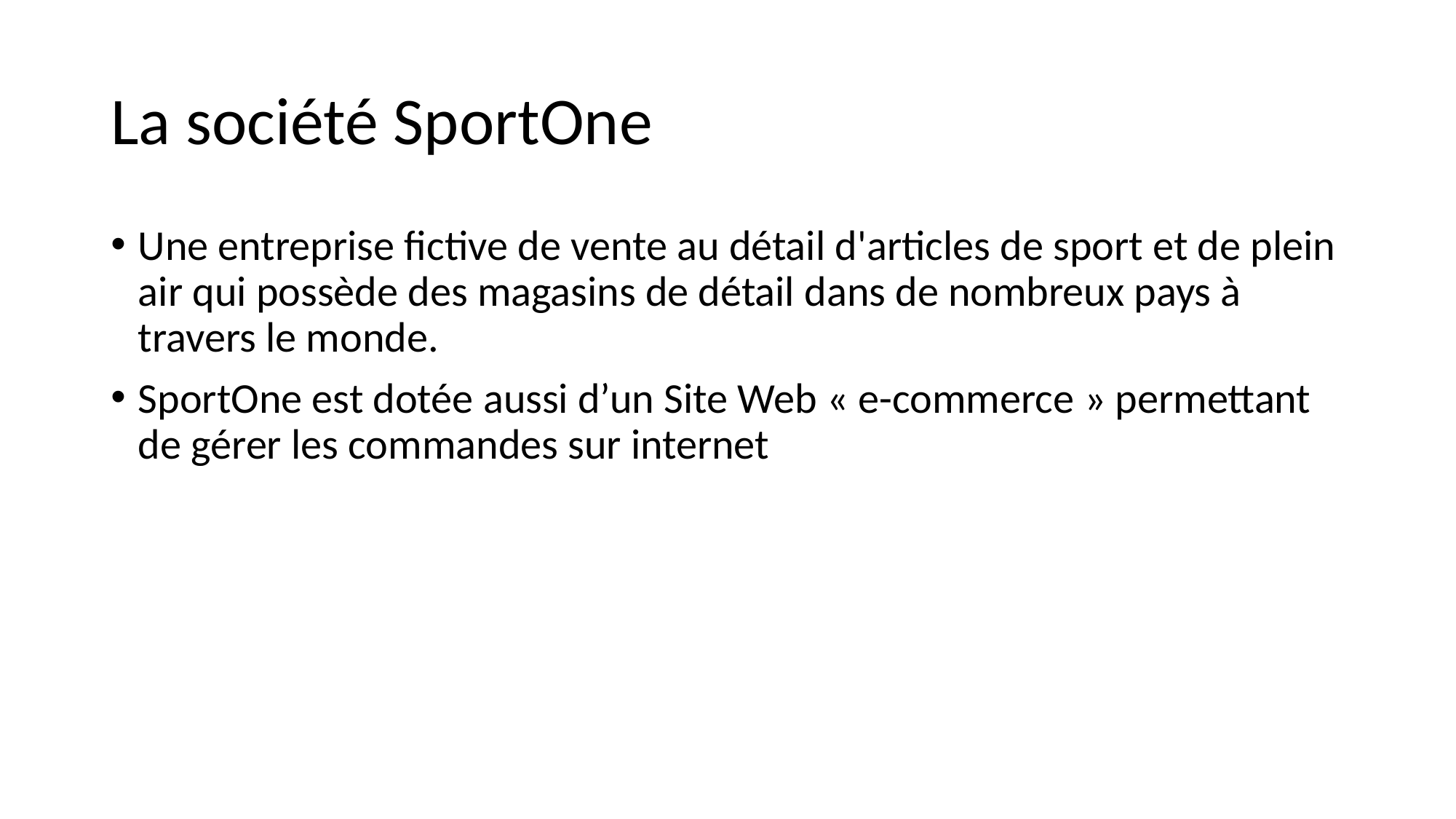

# La société SportOne
Une entreprise fictive de vente au détail d'articles de sport et de plein air qui possède des magasins de détail dans de nombreux pays à travers le monde.
SportOne est dotée aussi d’un Site Web « e-commerce » permettant de gérer les commandes sur internet